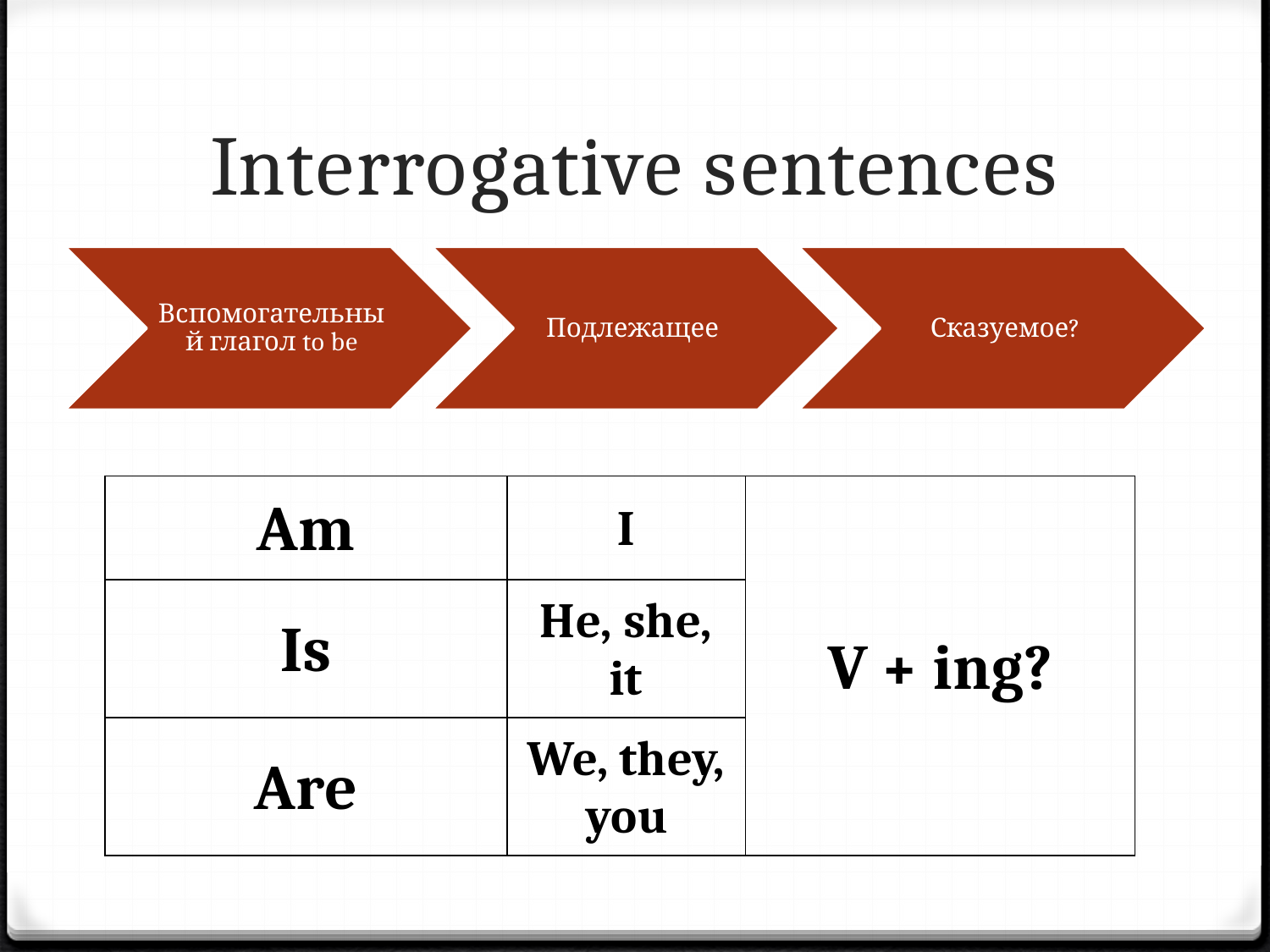

# Interrogative sentences
Вспомогательный глагол to be
Подлежащее
Сказуемое?
| Am | I | V + ing? |
| --- | --- | --- |
| Is | He, she, it |  |
| Are | We, they, you |  |